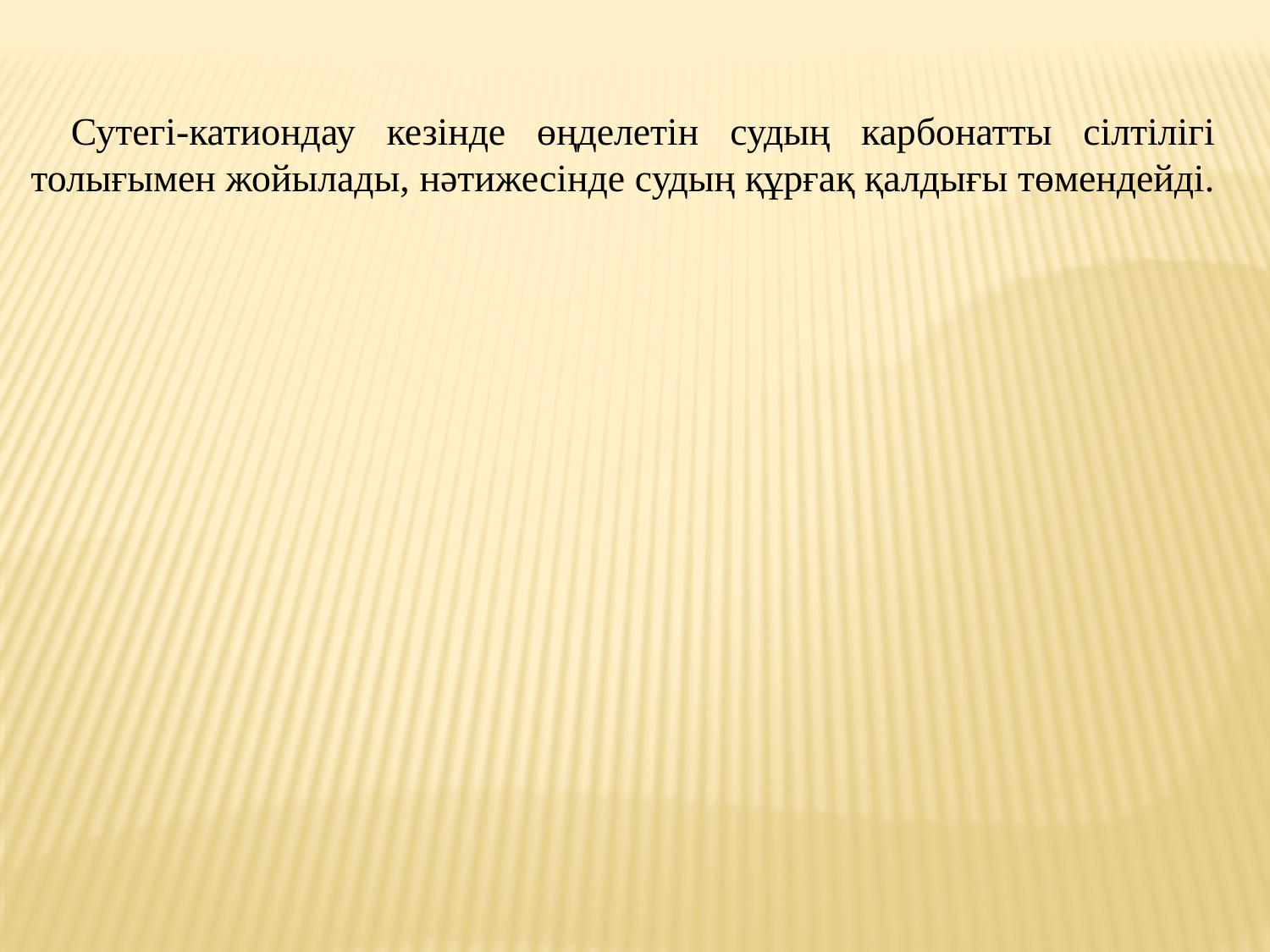

Сутегі-катиондау кезінде өңделетін судың карбонатты сілтілігі толығымен жойылады, нәтижесінде судың құрғақ қалдығы төмендейді.